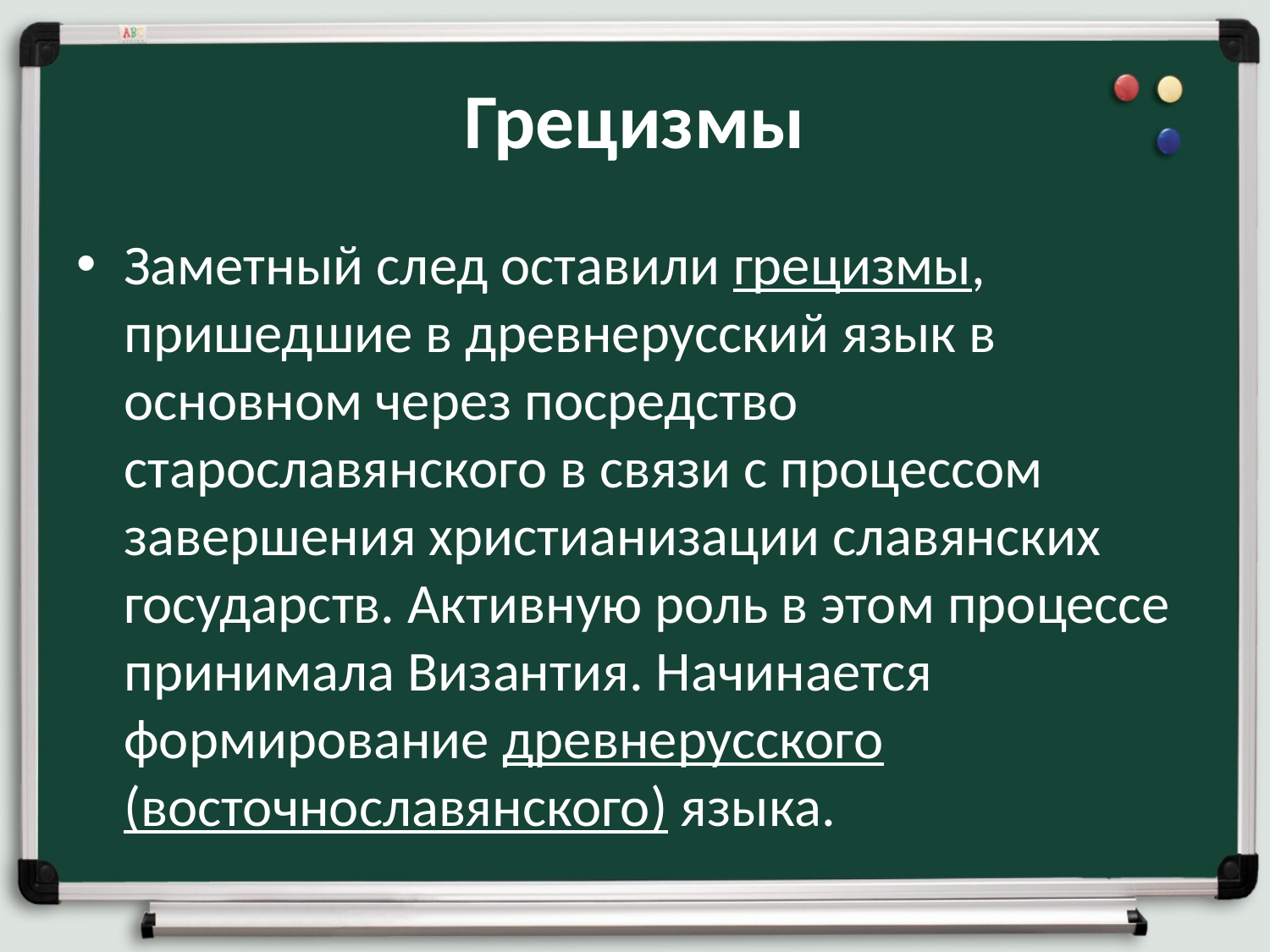

# Грецизмы
Заметный след оставили грецизмы, пришедшие в древнерусский язык в основном через посредство старославянского в связи с процессом завершения христианизации славянских государств. Активную роль в этом процессе принимала Византия. Начинается формирование древнерусского (восточнославянского) языка.